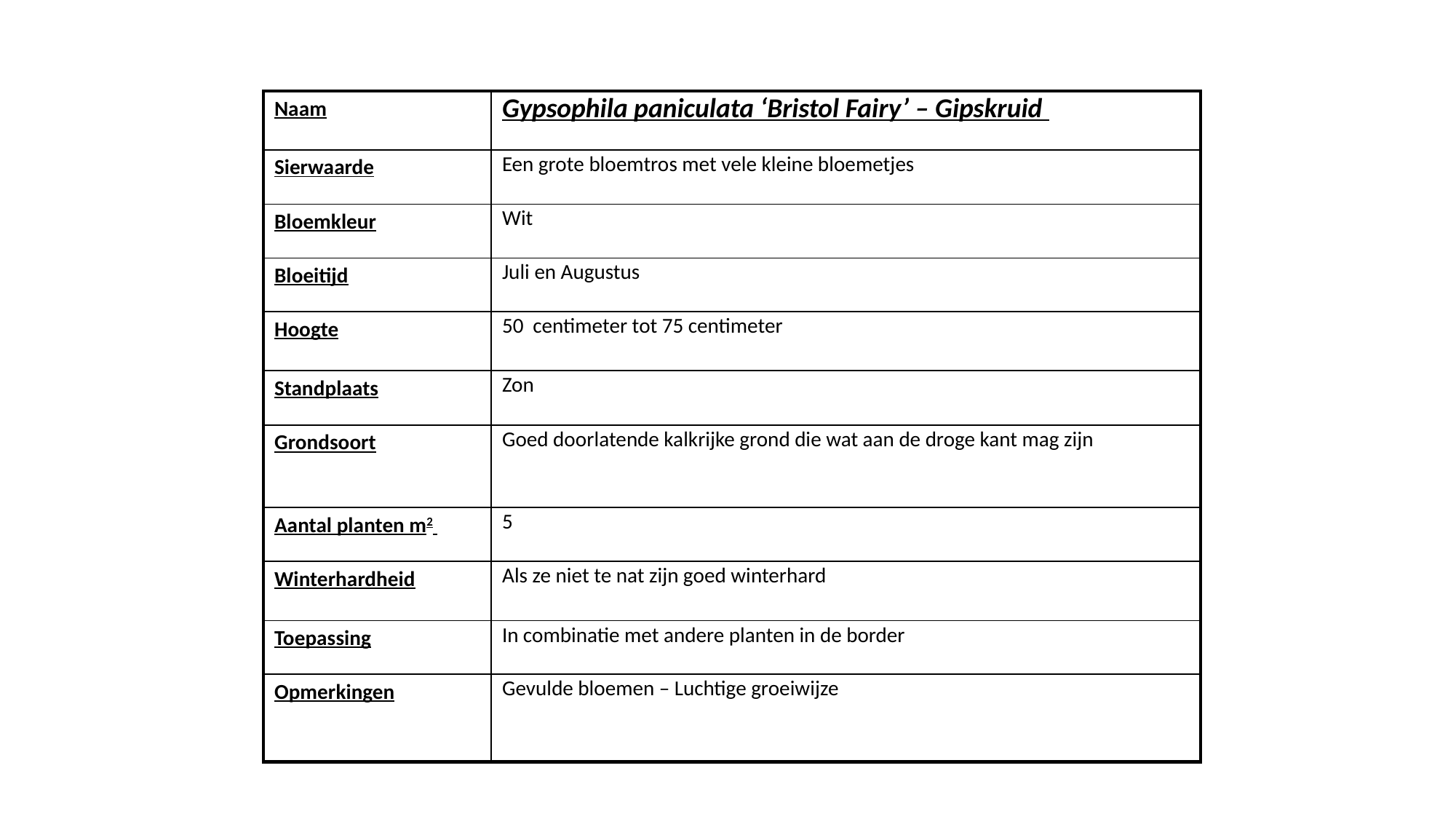

| Naam | Gypsophila paniculata ‘Bristol Fairy’ – Gipskruid |
| --- | --- |
| Sierwaarde | Een grote bloemtros met vele kleine bloemetjes |
| Bloemkleur | Wit |
| Bloeitijd | Juli en Augustus |
| Hoogte | 50 centimeter tot 75 centimeter |
| Standplaats | Zon |
| Grondsoort | Goed doorlatende kalkrijke grond die wat aan de droge kant mag zijn |
| Aantal planten m2 | 5 |
| Winterhardheid | Als ze niet te nat zijn goed winterhard |
| Toepassing | In combinatie met andere planten in de border |
| Opmerkingen | Gevulde bloemen – Luchtige groeiwijze |